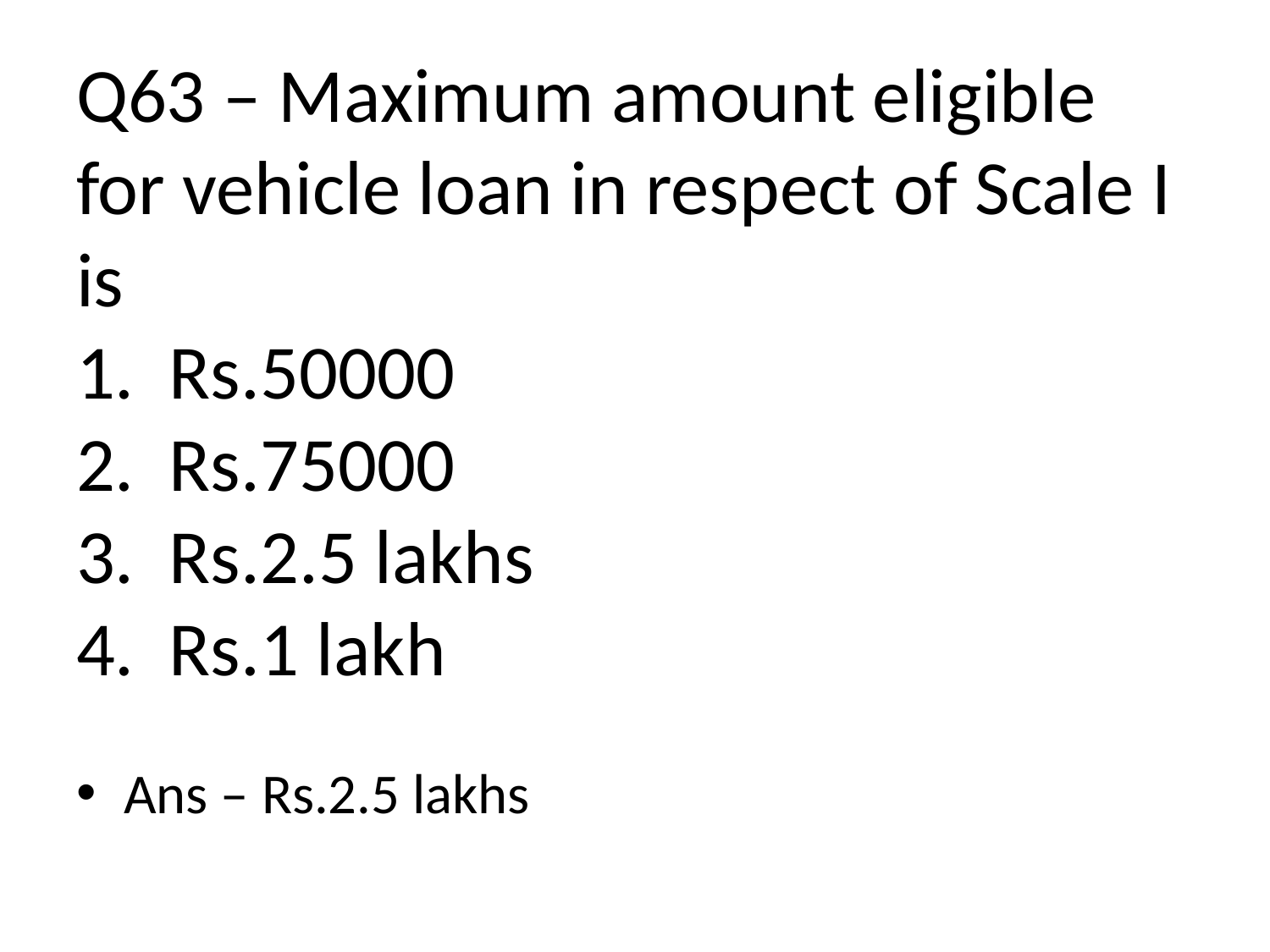

# Q63 – Maximum amount eligible for vehicle loan in respect of Scale I is 1.  Rs.50000 2.  Rs.75000 3.  Rs.2.5 lakhs 4.  Rs.1 lakh
Ans – Rs.2.5 lakhs